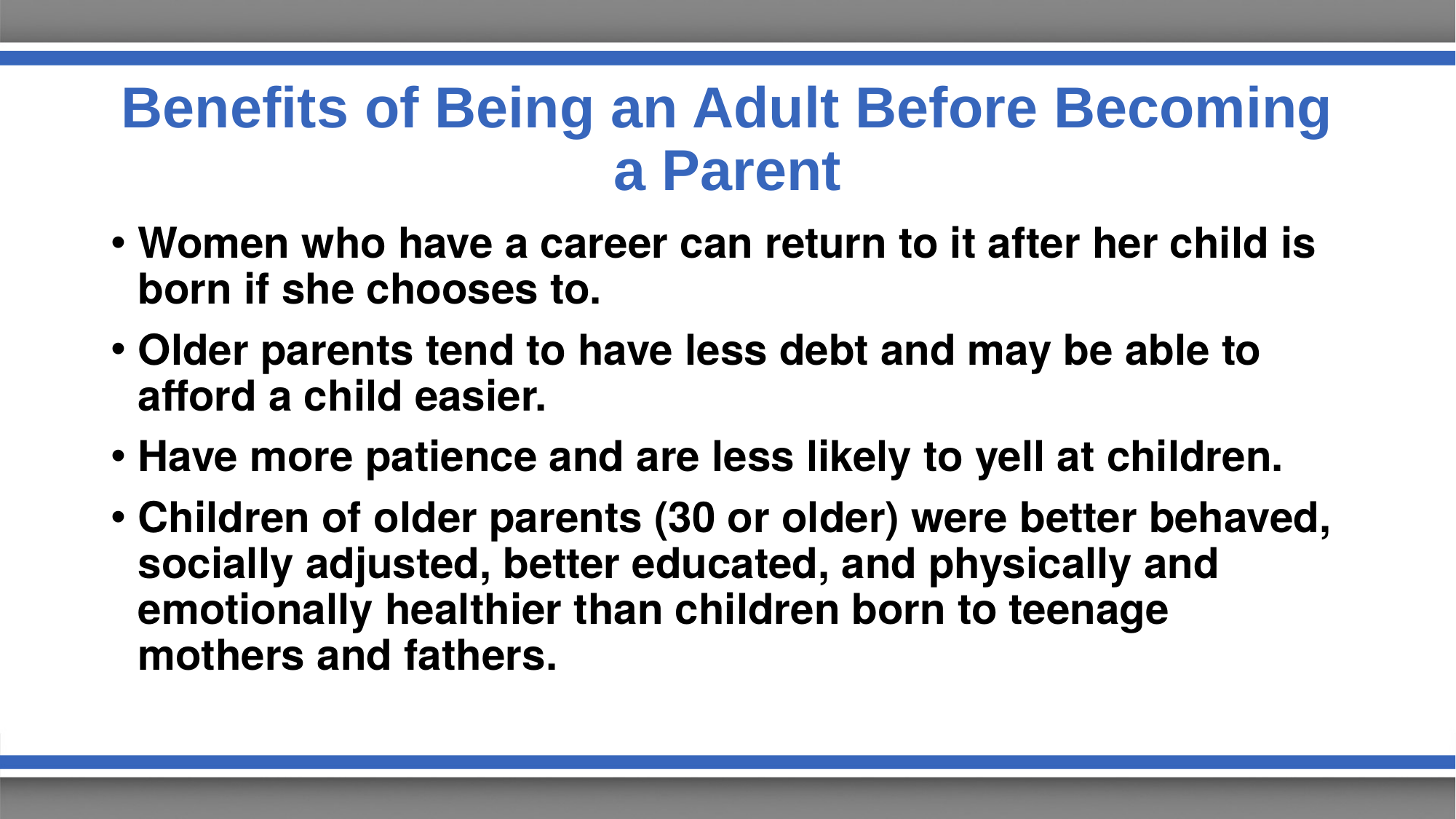

# Benefits of Being an Adult Before Becoming a Parent
Women who have a career can return to it after her child is born if she chooses to.
Older parents tend to have less debt and may be able to afford a child easier.
Have more patience and are less likely to yell at children.
Children of older parents (30 or older) were better behaved, socially adjusted, better educated, and physically and emotionally healthier than children born to teenage mothers and fathers.